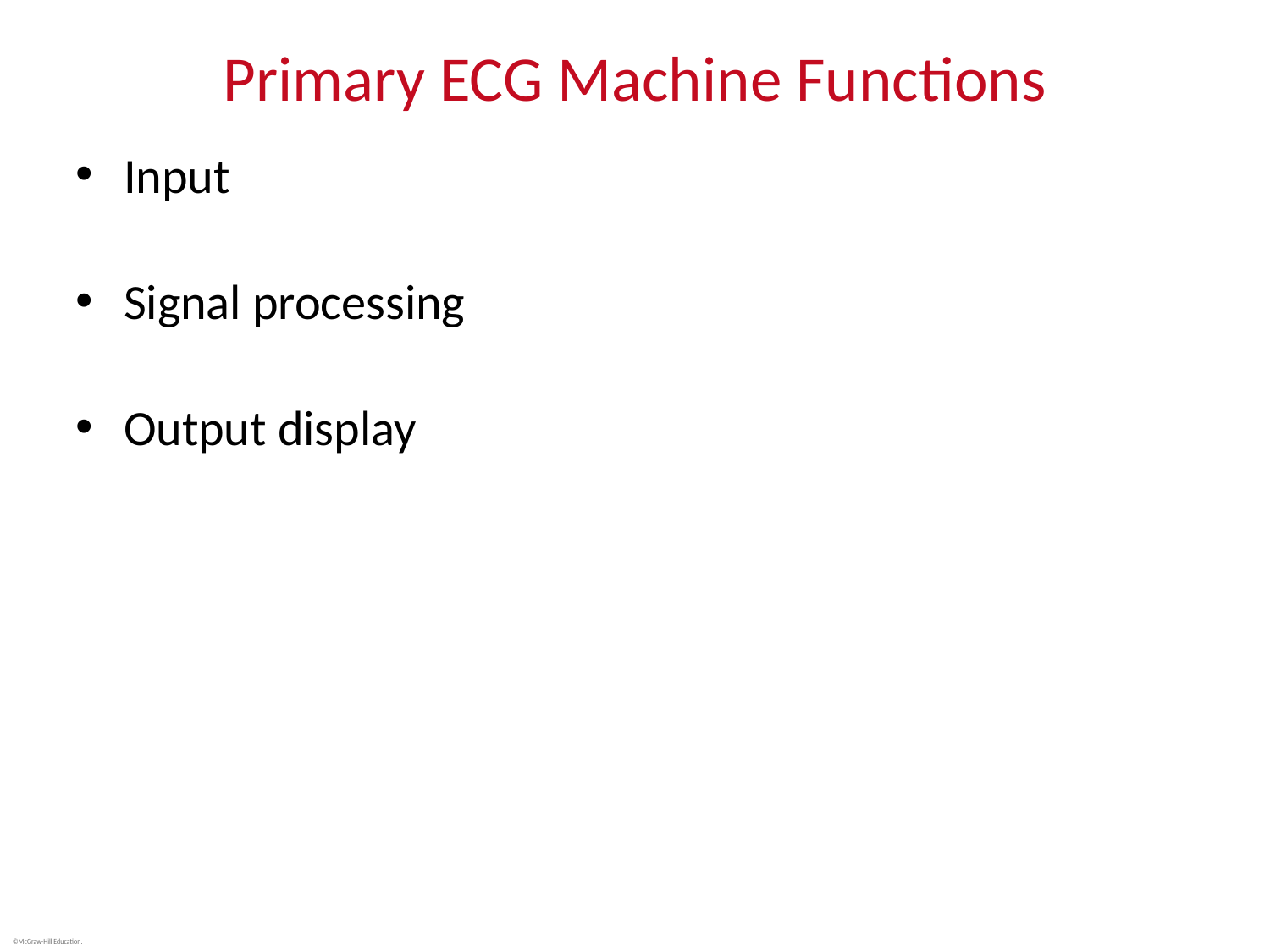

# Primary ECG Machine Functions
Input
Signal processing
Output display